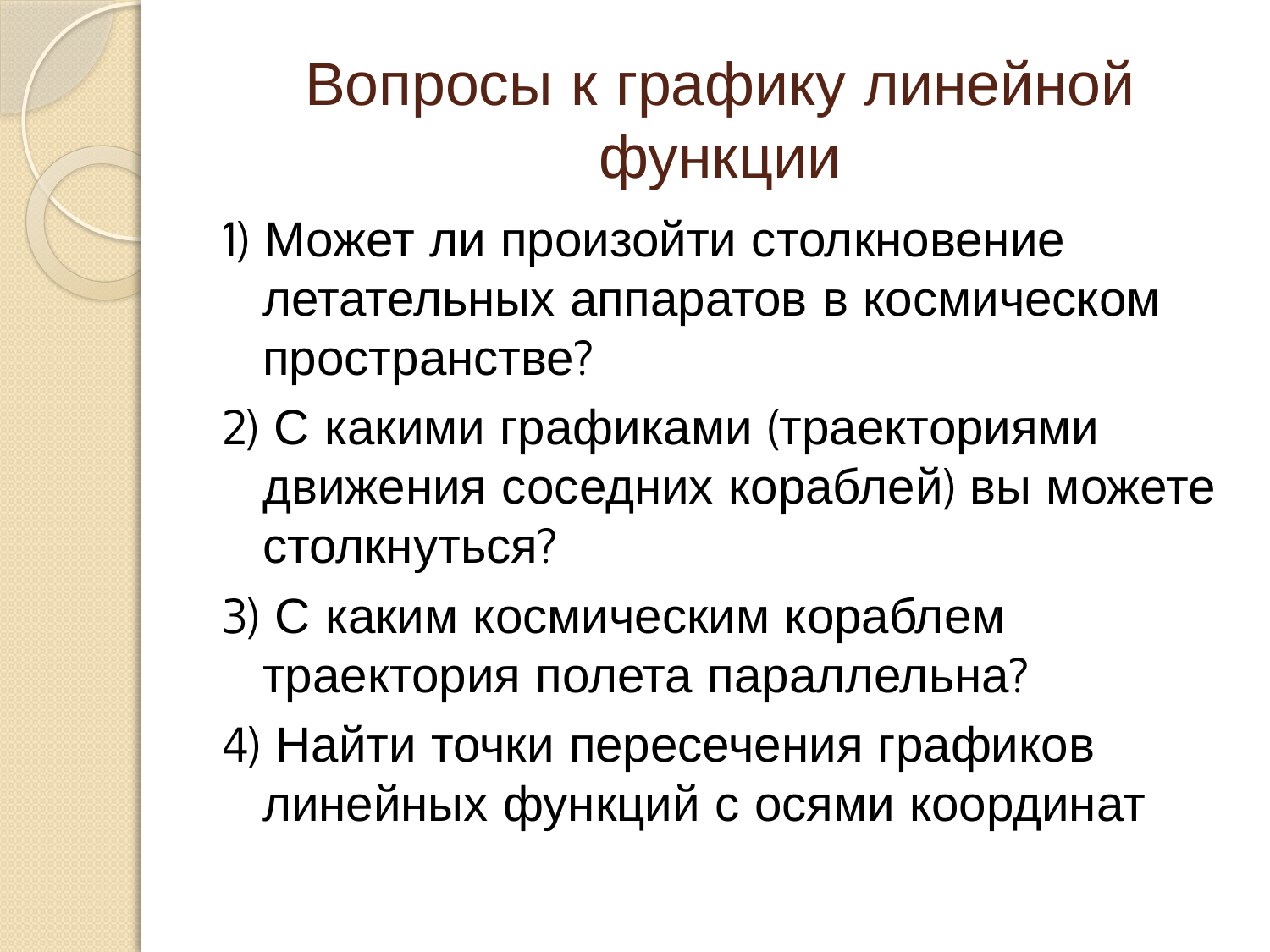

# Вопросы к графику линейной функции
1) Может ли произойти столкновение летательных аппаратов в космическом пространстве?
2) С какими графиками (траекториями движения соседних кораблей) вы можете столкнуться?
3) С каким космическим кораблем траектория полета параллельна?
4) Найти точки пересечения графиков линейных функций с осями координат